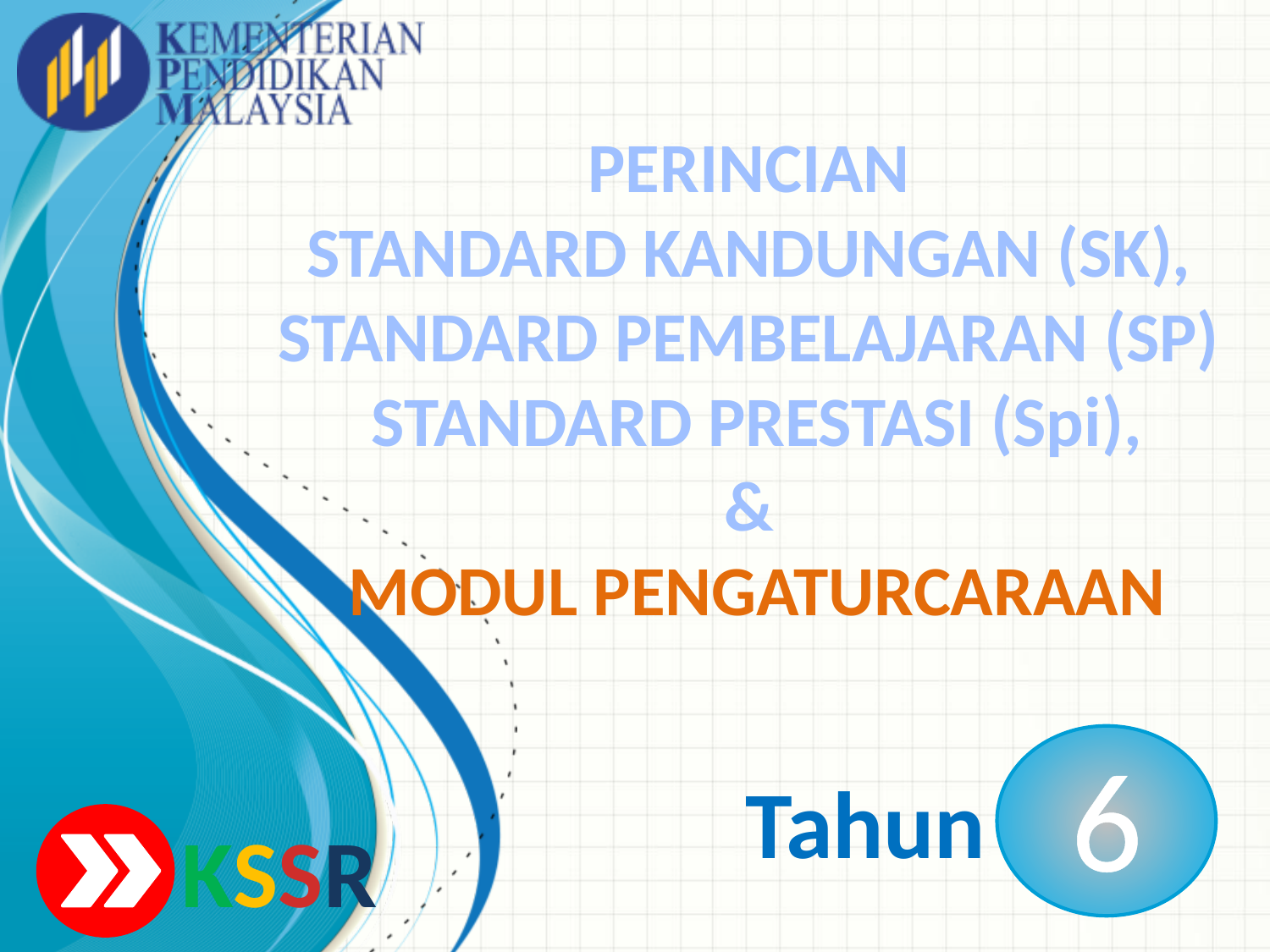

PERINCIAN
STANDARD KANDUNGAN (SK),
STANDARD PEMBELAJARAN (SP)
STANDARD PRESTASI (Spi),
&
MODUL PENGATURCARAAN
6

Tahun